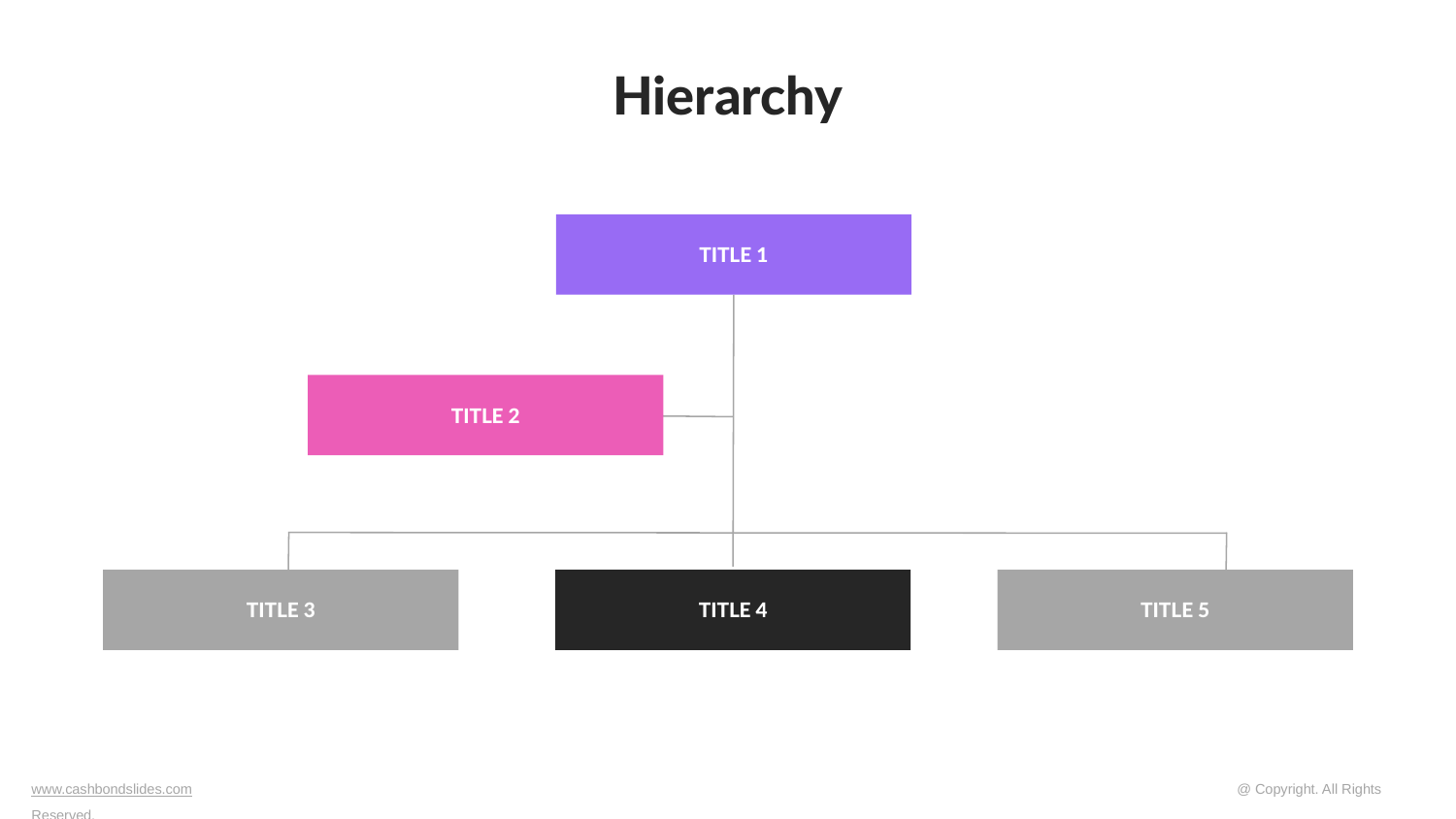

Hierarchy
TITLE 1
TITLE 2
TITLE 3
TITLE 4
TITLE 5
www.cashbondslides.com	                                                                                                			                                                @ Copyright. All Rights Reserved.